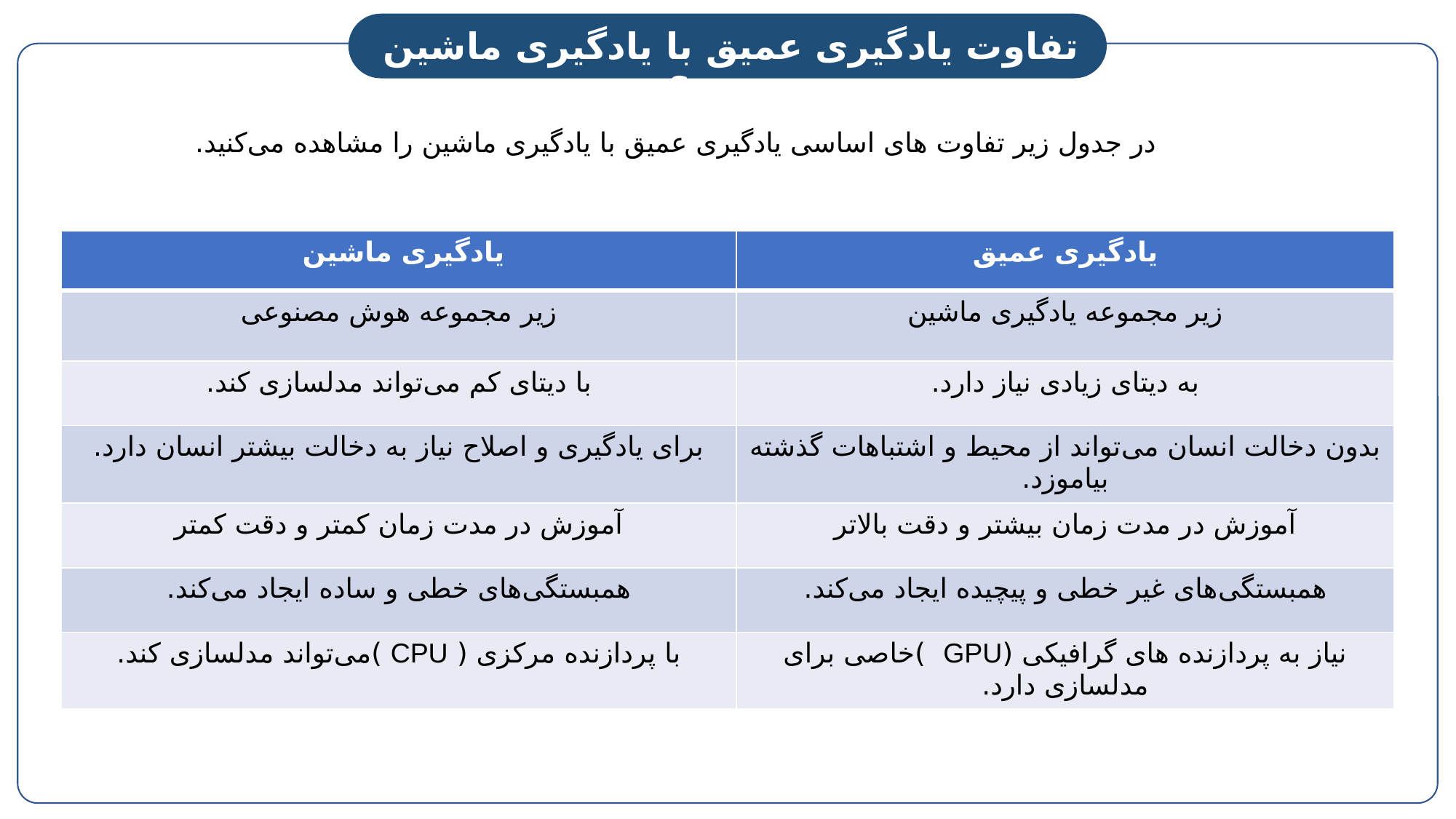

تفاوت یادگیری عمیق با یادگیری ماشین چیست؟
در جدول زیر تفاوت های اساسی یادگیری عمیق با یادگیری ماشین را مشاهده می‌کنید.

| یادگیری ماشین | یادگیری عمیق |
| --- | --- |
| زیر مجموعه هوش مصنوعی | زیر مجموعه یادگیری ماشین |
| با دیتای کم می‌تواند مدلسازی کند. | به دیتای زیادی نیاز دارد. |
| برای یادگیری و اصلاح نیاز به دخالت بیشتر انسان دارد. | بدون دخالت انسان می‌تواند از محیط و اشتباهات گذشته بیاموزد. |
| آموزش در مدت زمان کمتر و دقت کمتر | آموزش در مدت زمان بیشتر و دقت بالاتر |
| همبستگی‌های خطی و ساده ایجاد می‌کند. | همبستگی‌های غیر خطی و پیچیده ایجاد می‌کند. |
| با پردازنده مرکزی ( CPU )می‌تواند مدلسازی کند. | نیاز به پردازنده های گرافیکی (GPU )خاصی برای مدلسازی دارد. |